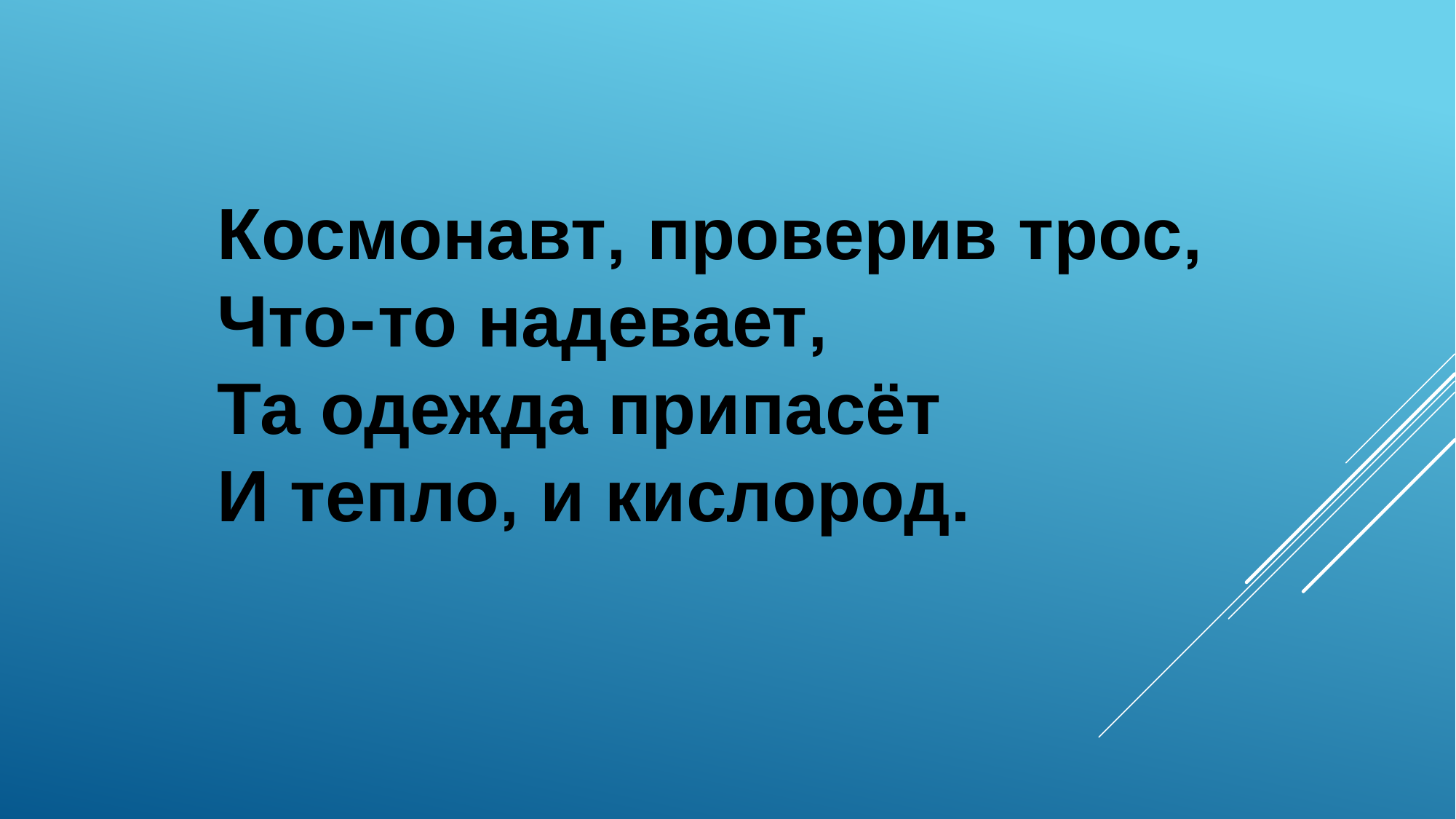

Космонавт, проверив трос,
Что-то надевает,
Та одежда припасёт
И тепло, и кислород.